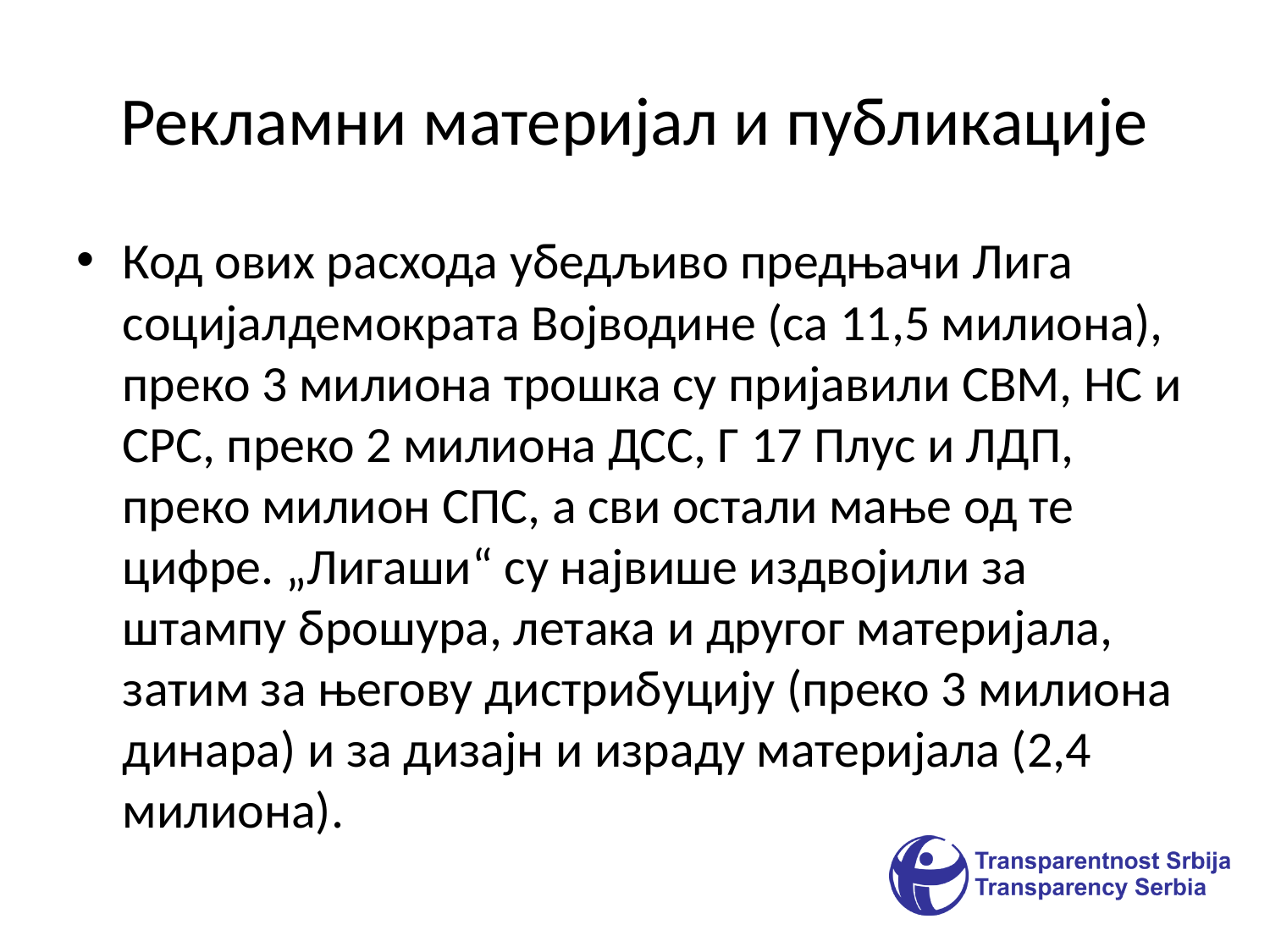

# Рекламни материјал и публикације
Код ових расхода убедљиво предњачи Лига социјалдемократа Војводине (са 11,5 милиона), преко 3 милиона трошка су пријавили СВМ, НС и СРС, преко 2 милиона ДСС, Г 17 Плус и ЛДП, преко милион СПС, а сви остали мање од те цифре. „Лигаши“ су највише издвојили за штампу брошура, летака и другог материјала, затим за његову дистрибуцију (преко 3 милиона динара) и за дизајн и израду материјала (2,4 милиона).